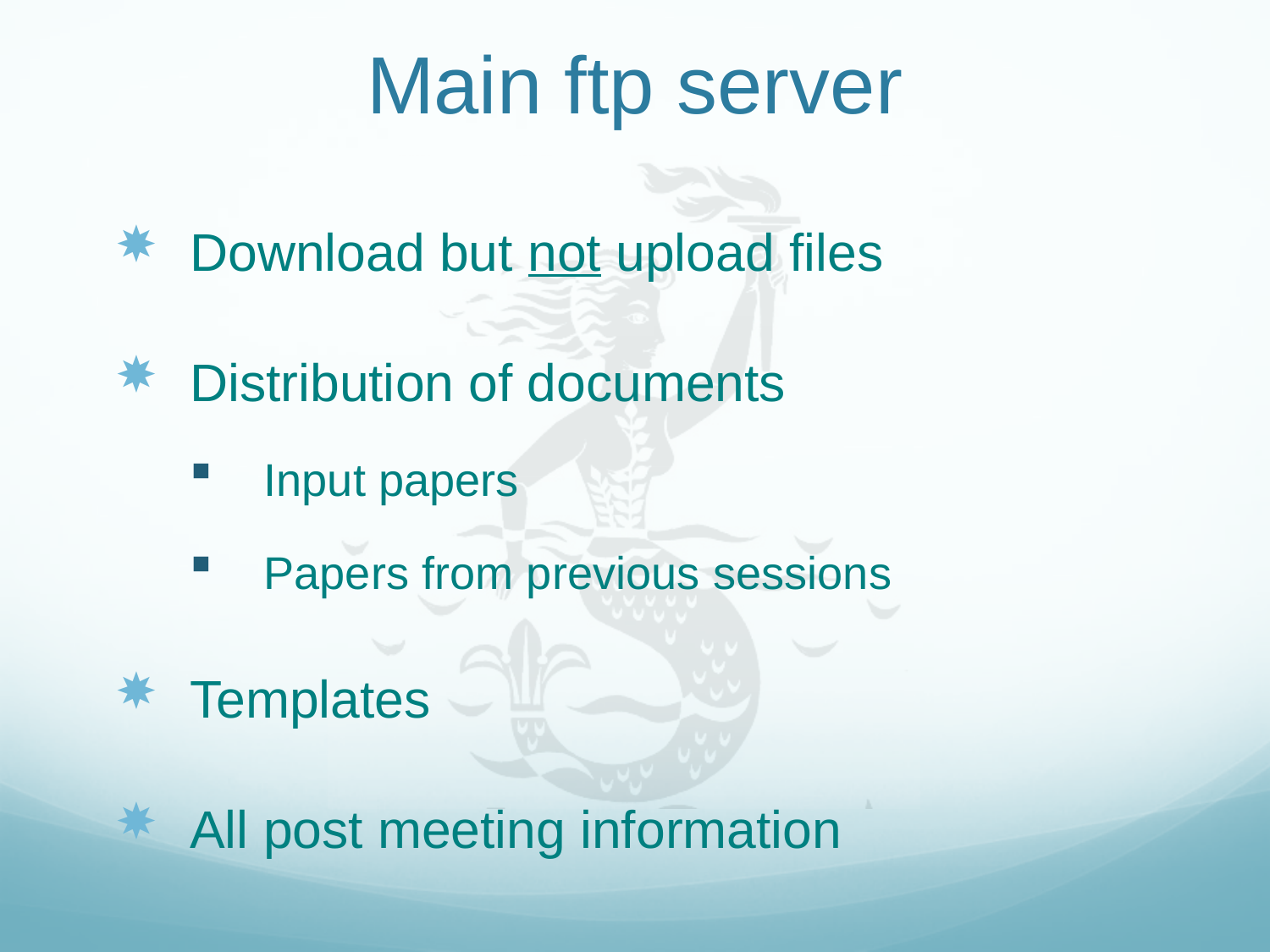

# Main ftp server
Download but not upload files
Distribution of documents
Input papers
Papers from previous sessions
Templates
All post meeting information